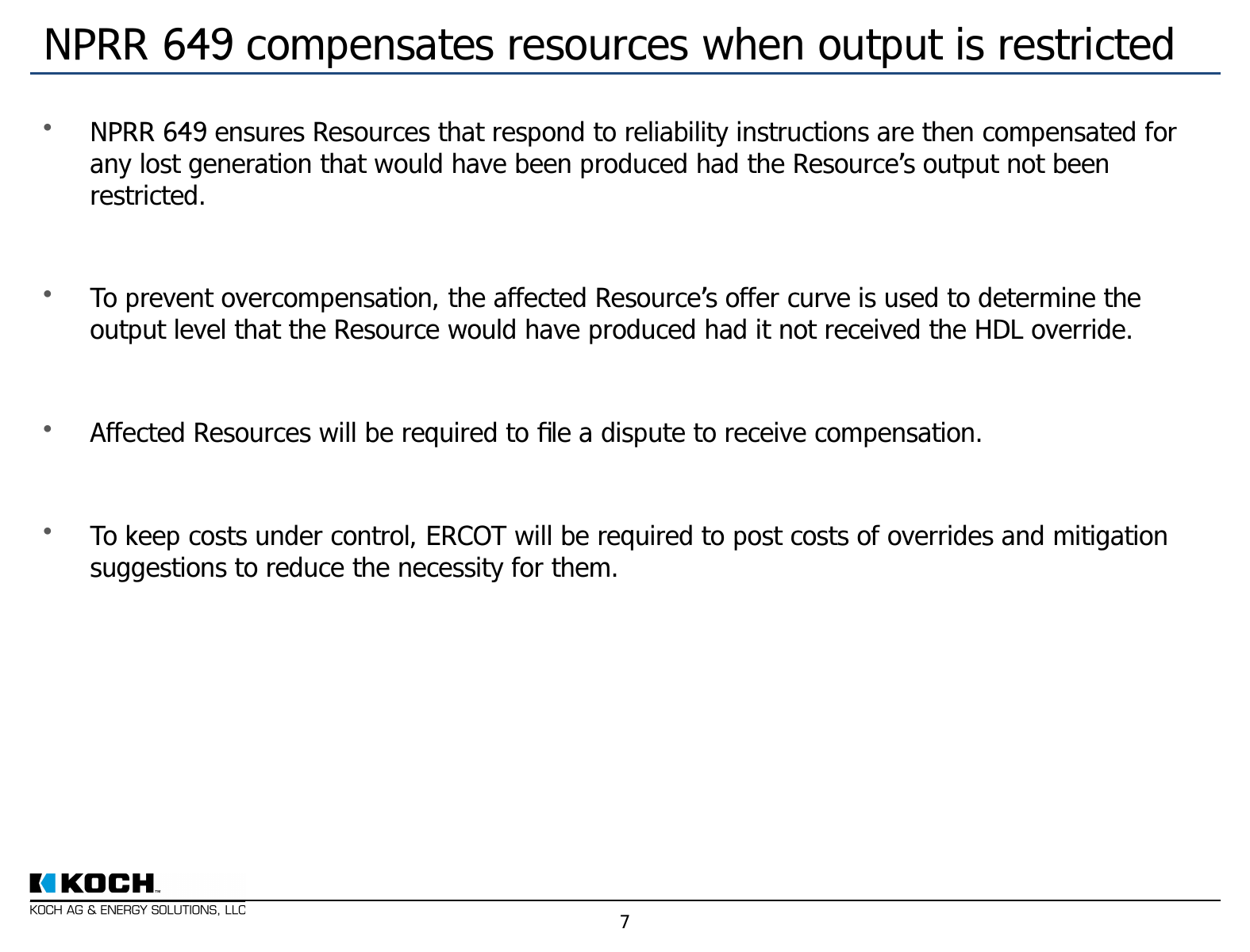

# NPRR 649 compensates resources when output is restricted
NPRR 649 ensures Resources that respond to reliability instructions are then compensated for any lost generation that would have been produced had the Resource’s output not been restricted.

To prevent overcompensation, the affected Resource’s offer curve is used to determine the output level that the Resource would have produced had it not received the HDL override.

Affected Resources will be required to file a dispute to receive compensation.

To keep costs under control, ERCOT will be required to post costs of overrides and mitigation suggestions to reduce the necessity for them.
7